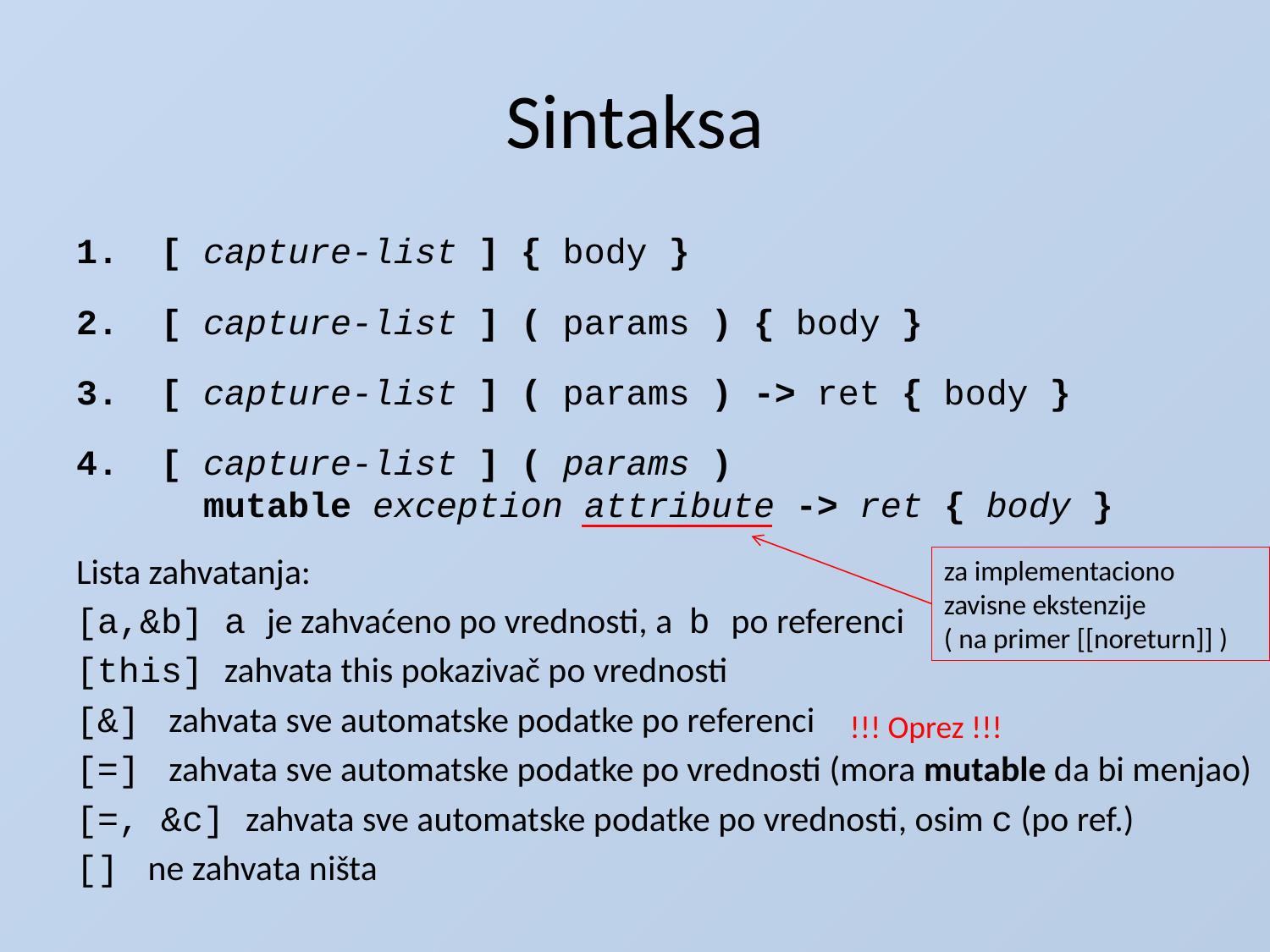

# Sintaksa
 [ capture-list ] { body }
 [ capture-list ] ( params ) { body }
 [ capture-list ] ( params ) -> ret { body }
 [ capture-list ] ( params )
   mutable exception attribute -> ret { body }
Lista zahvatanja:
[a,&b] a je zahvaćeno po vrednosti, a  b po referenci
[this] zahvata this pokazivač po vrednosti
[&]  zahvata sve automatske podatke po referenci
[=]  zahvata sve automatske podatke po vrednosti (mora mutable da bi menjao)
[=, &c] zahvata sve automatske podatke po vrednosti, osim c (po ref.)
[]  ne zahvata ništa
za implementaciono zavisne ekstenzije
( na primer [[noreturn]] )
!!! Oprez !!!